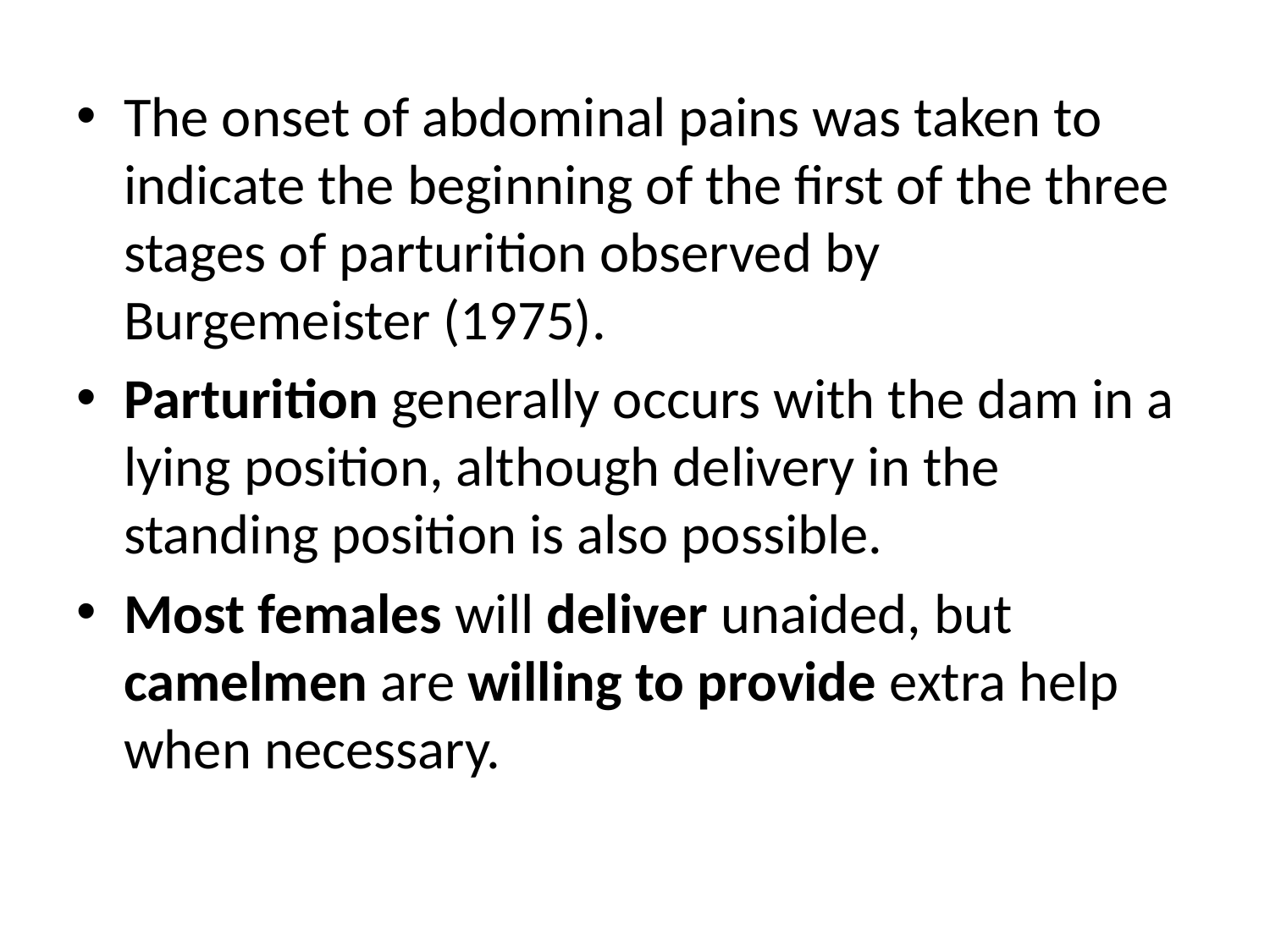

The onset of abdominal pains was taken to indicate the beginning of the first of the three stages of parturition observed by Burgemeister (1975).
Parturition generally occurs with the dam in a lying position, although delivery in the standing position is also possible.
Most females will deliver unaided, but camelmen are willing to provide extra help when necessary.